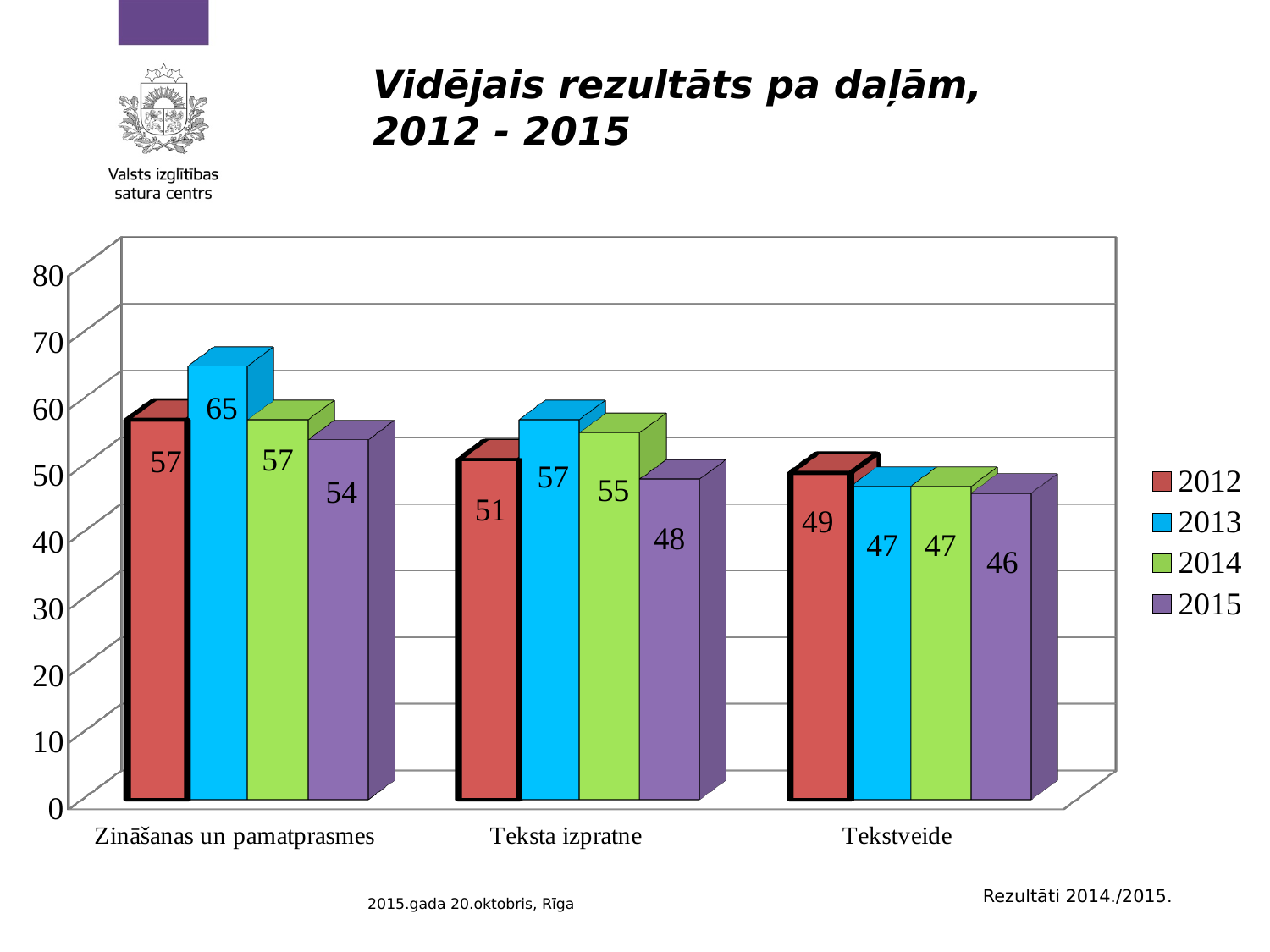

# Vidējais rezultāts pa daļām, 2012 - 2015

[unsupported chart]

Rezultāti 2014./2015.
2015.gada 20.oktobris, Rīga